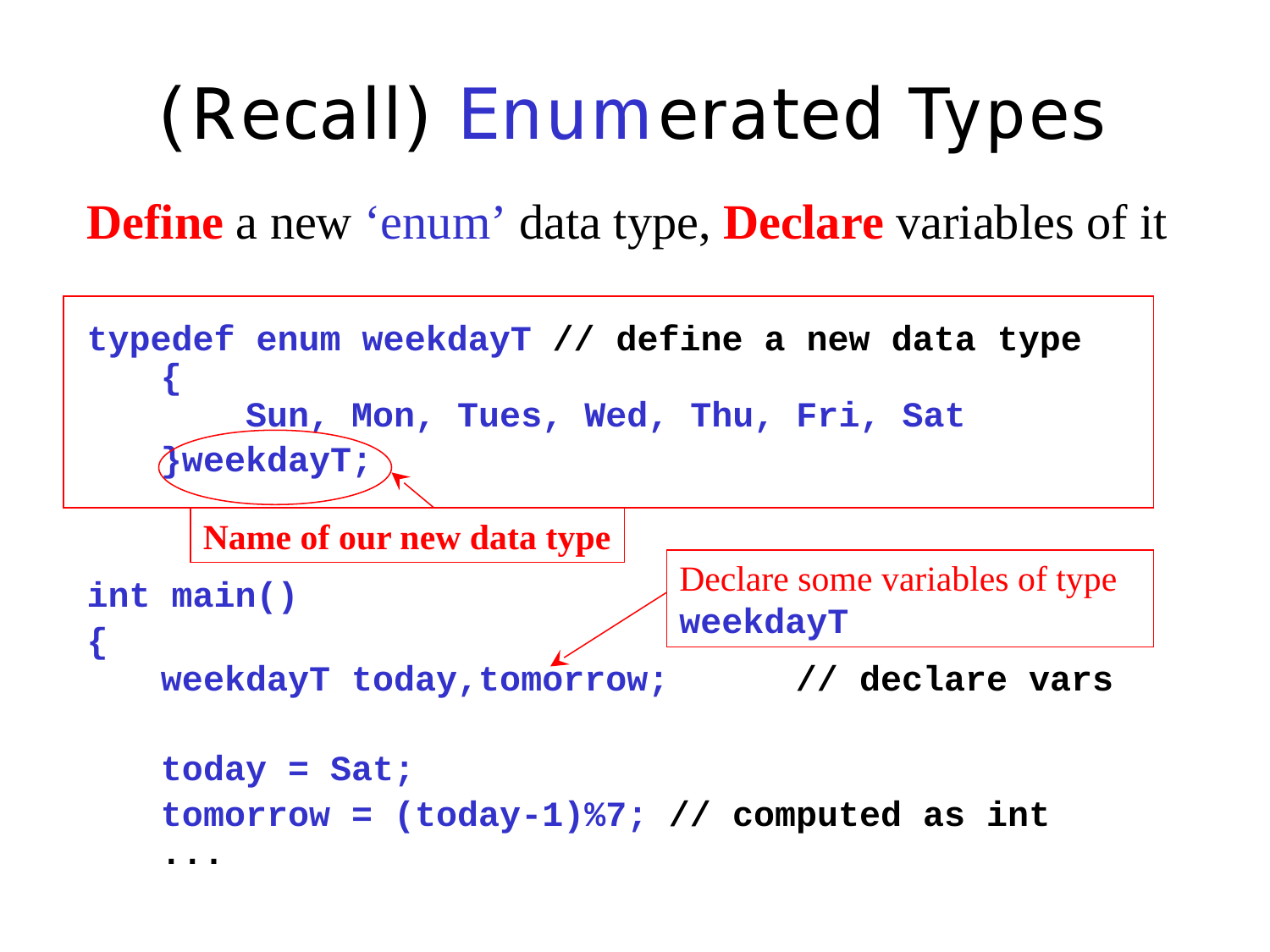

# (Recall) Enumerated Types
Define a new ‘enum’ data type, Declare variables of it

typedef enum weekdayT // define a new data type
{
    Sun, Mon, Tues, Wed, Thu, Fri, Sat
	}weekdayT;

int main()
{
weekdayT today,tomorrow;	// declare vars

	today = Sat;
	tomorrow = (today-1)%7;	// computed as int
...

Name of our new data type
Declare some variables of type weekdayT